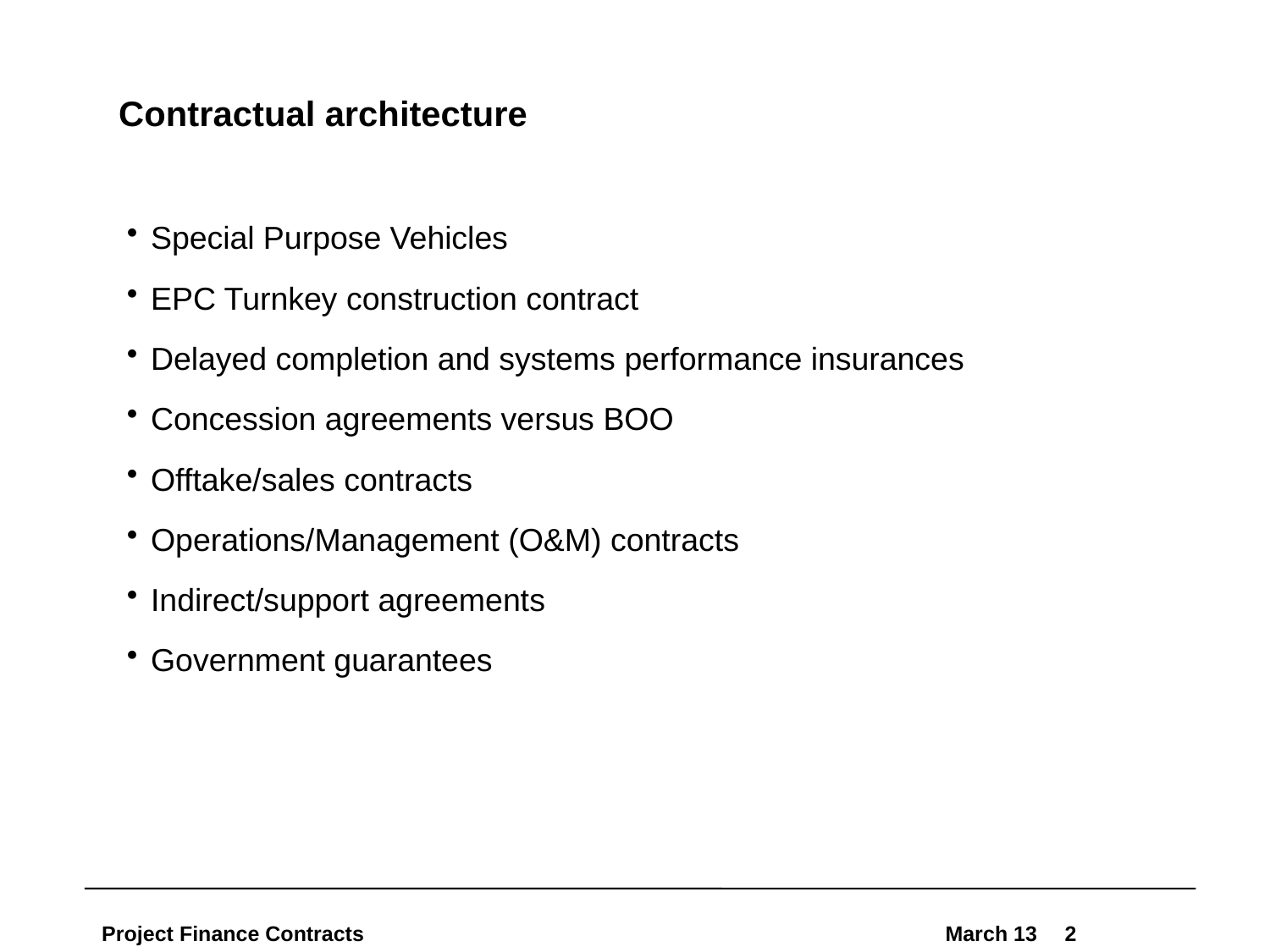

# Contractual architecture
Special Purpose Vehicles
EPC Turnkey construction contract
Delayed completion and systems performance insurances
Concession agreements versus BOO
Offtake/sales contracts
Operations/Management (O&M) contracts
Indirect/support agreements
Government guarantees